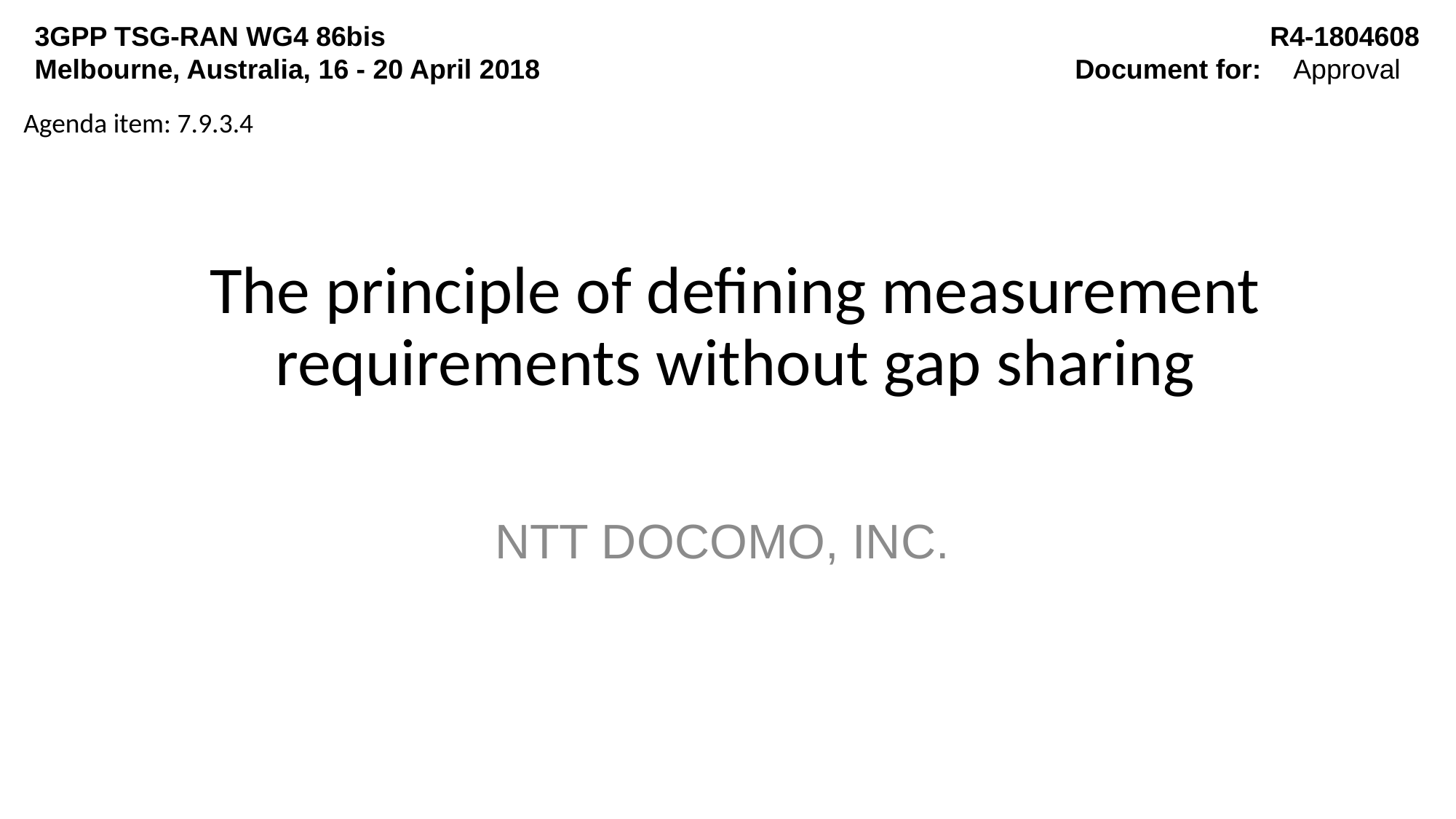

3GPP TSG-RAN WG4 86bis
Melbourne, Australia, 16 - 20 April 2018
R4-1804608
Document for:	Approval
Agenda item: 7.9.3.4
# The principle of defining measurement requirements without gap sharing
NTT DOCOMO, INC.